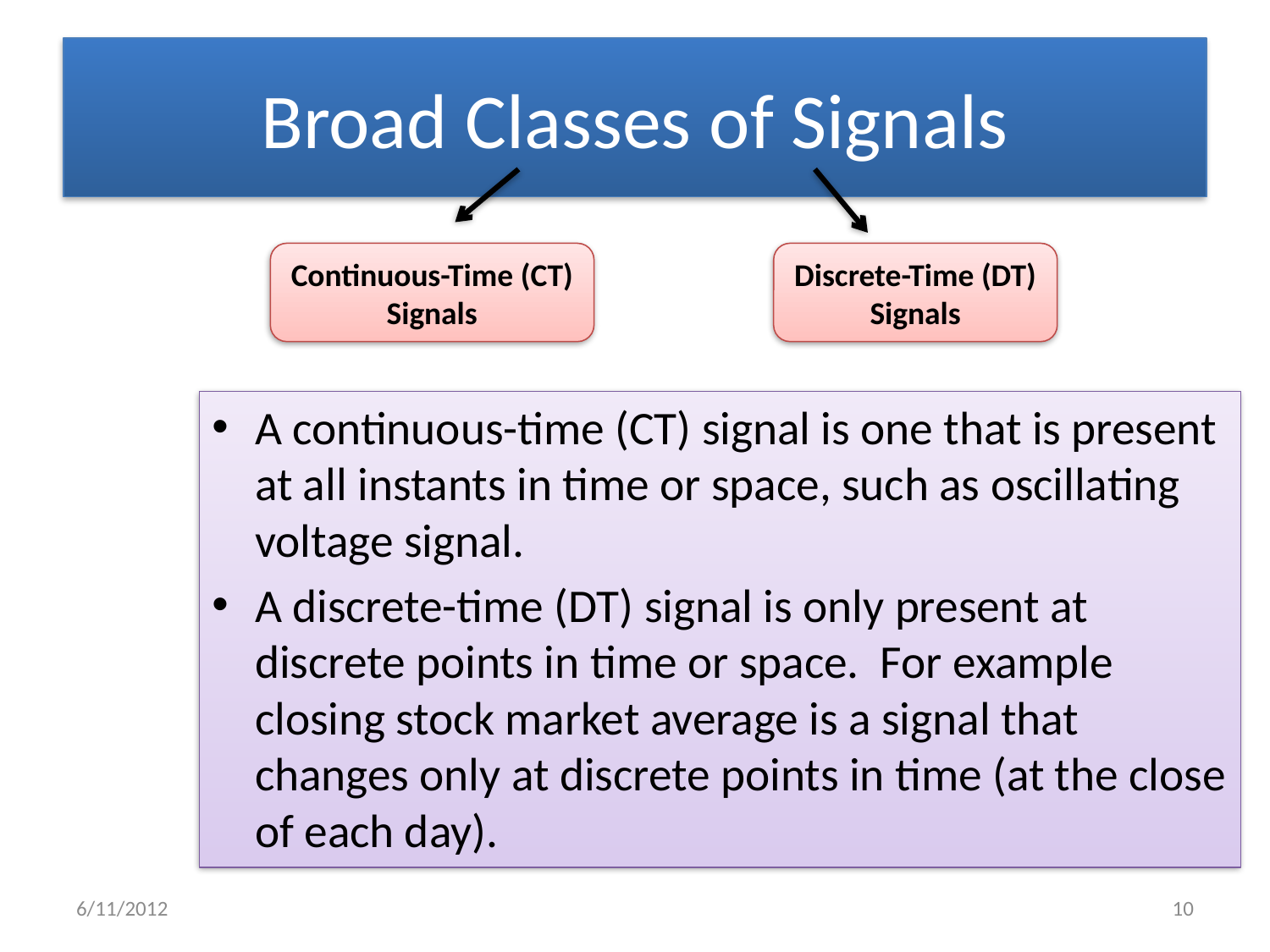

# Broad Classes of Signals
Continuous-Time (CT)
Signals
Discrete-Time (DT)
Signals
A continuous-time (CT) signal is one that is present at all instants in time or space, such as oscillating voltage signal.
A discrete-time (DT) signal is only present at discrete points in time or space.  For example closing stock market average is a signal that changes only at discrete points in time (at the close of each day).
6/11/2012

10